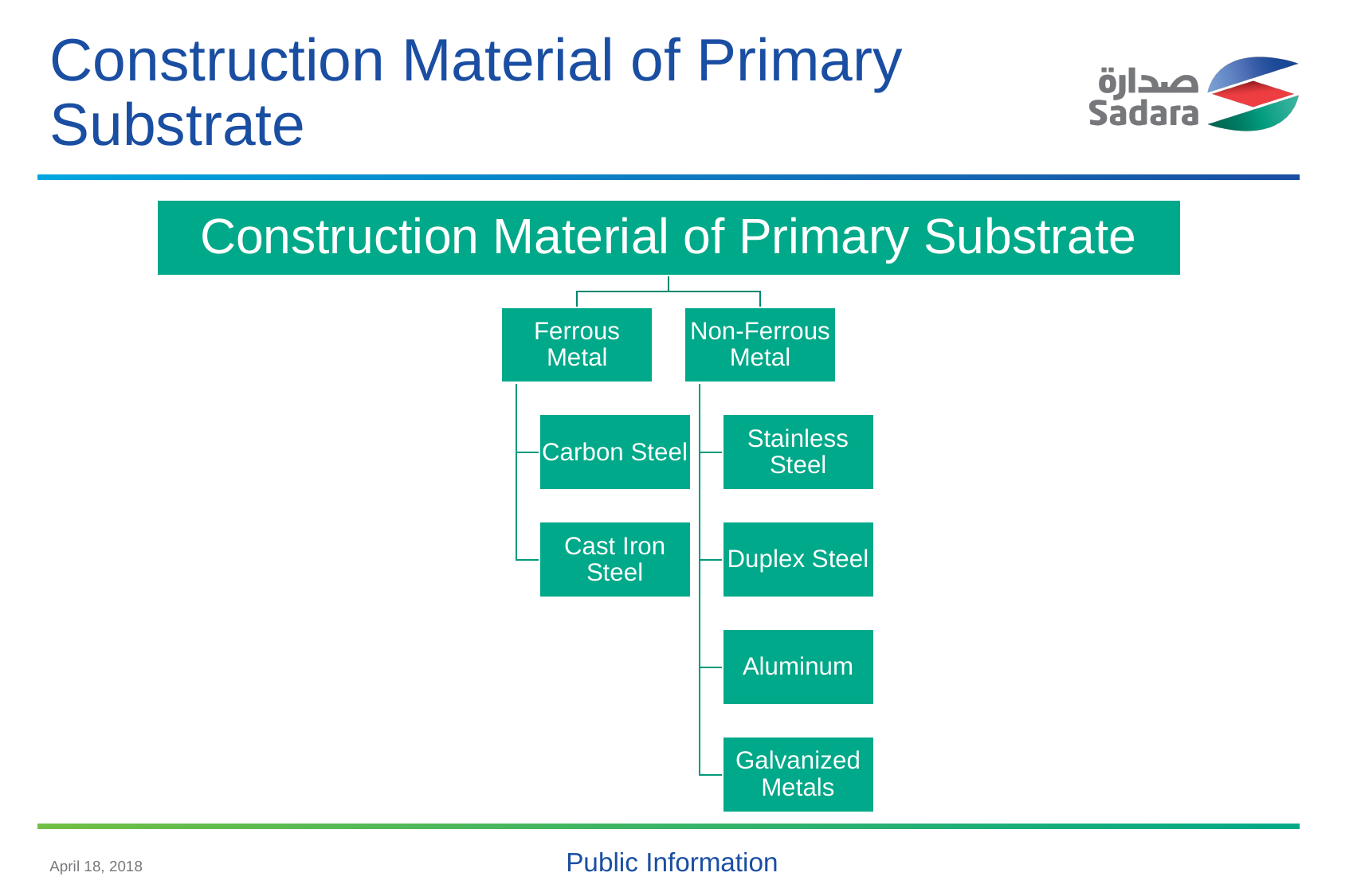

# Construction Material of Primary Substrate
Construction Material of Primary Substrate
Ferrous Metal
Carbon Steel
Cast Iron Steel
Non-Ferrous Metal
Stainless Steel
Duplex Steel
Aluminum
Galvanized Metals
April 18, 2018